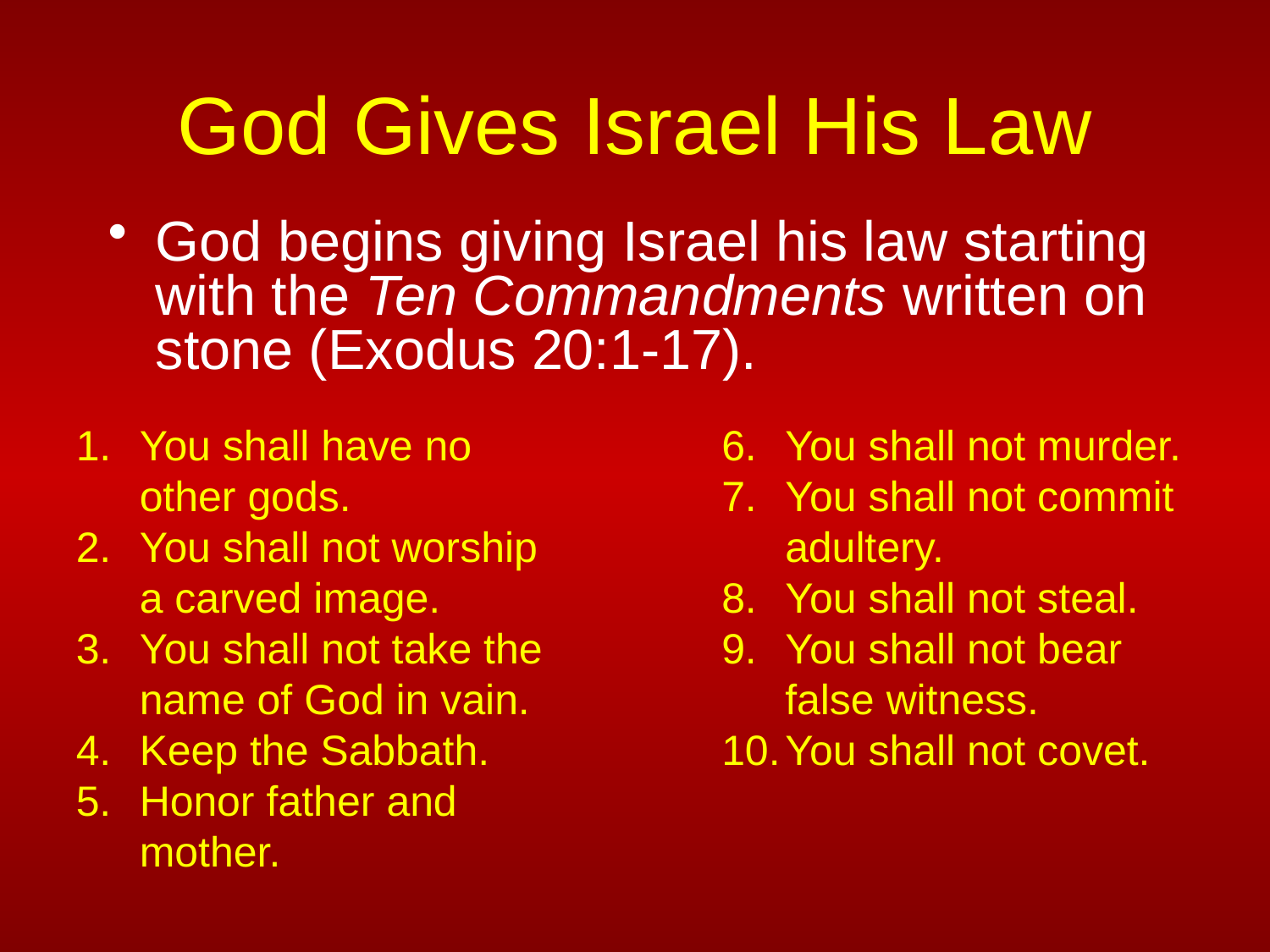

# God Gives Israel His Law
God begins giving Israel his law starting with the Ten Commandments written on stone (Exodus 20:1-17).
You shall have no other gods.
You shall not worship a carved image.
You shall not take the name of God in vain.
Keep the Sabbath.
Honor father and mother.
You shall not murder.
You shall not commit adultery.
You shall not steal.
You shall not bear false witness.
You shall not covet.